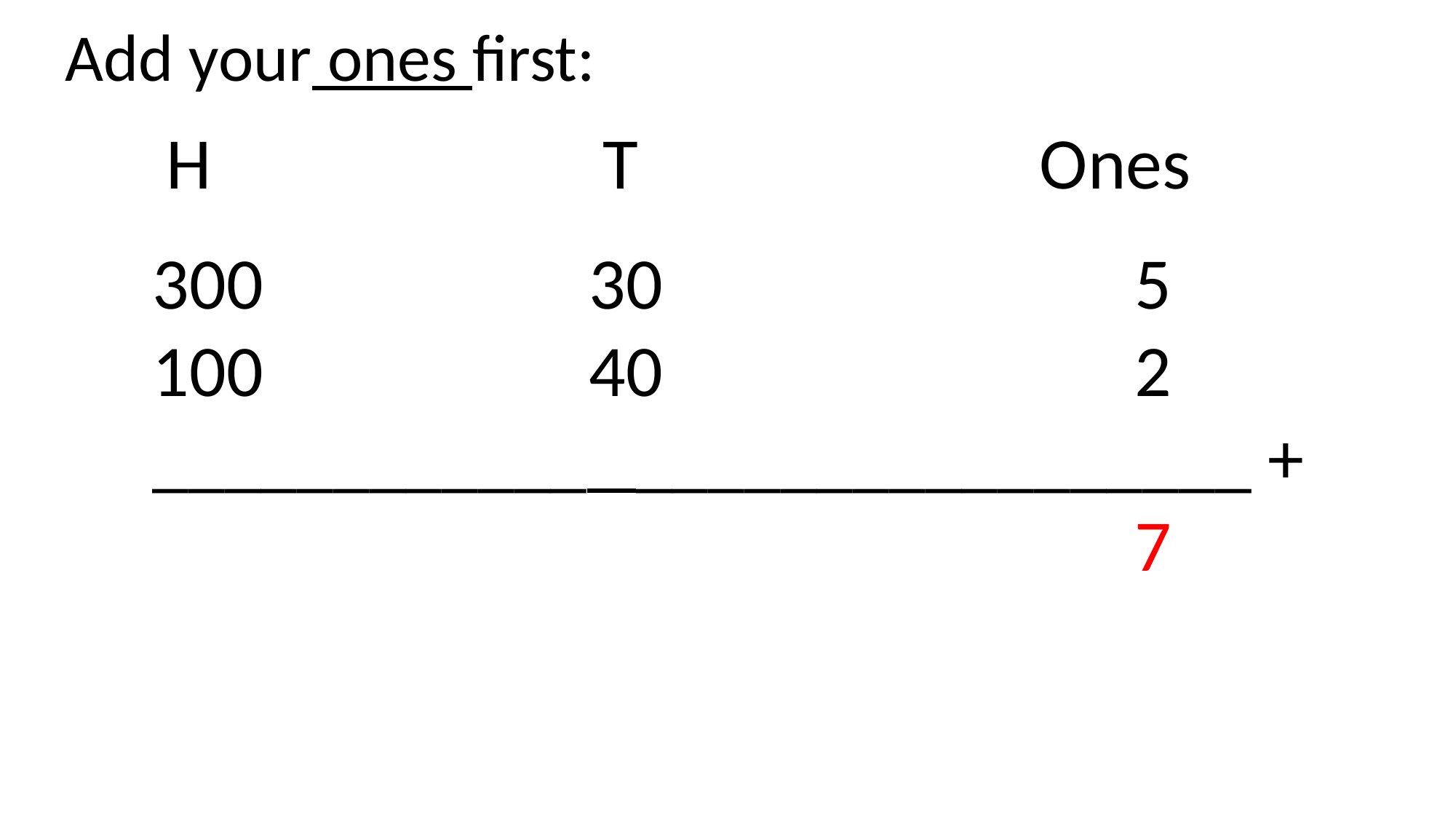

Add your ones first:
H				T				Ones
300			30					5
100			40					2
____________   _________________ +
									7